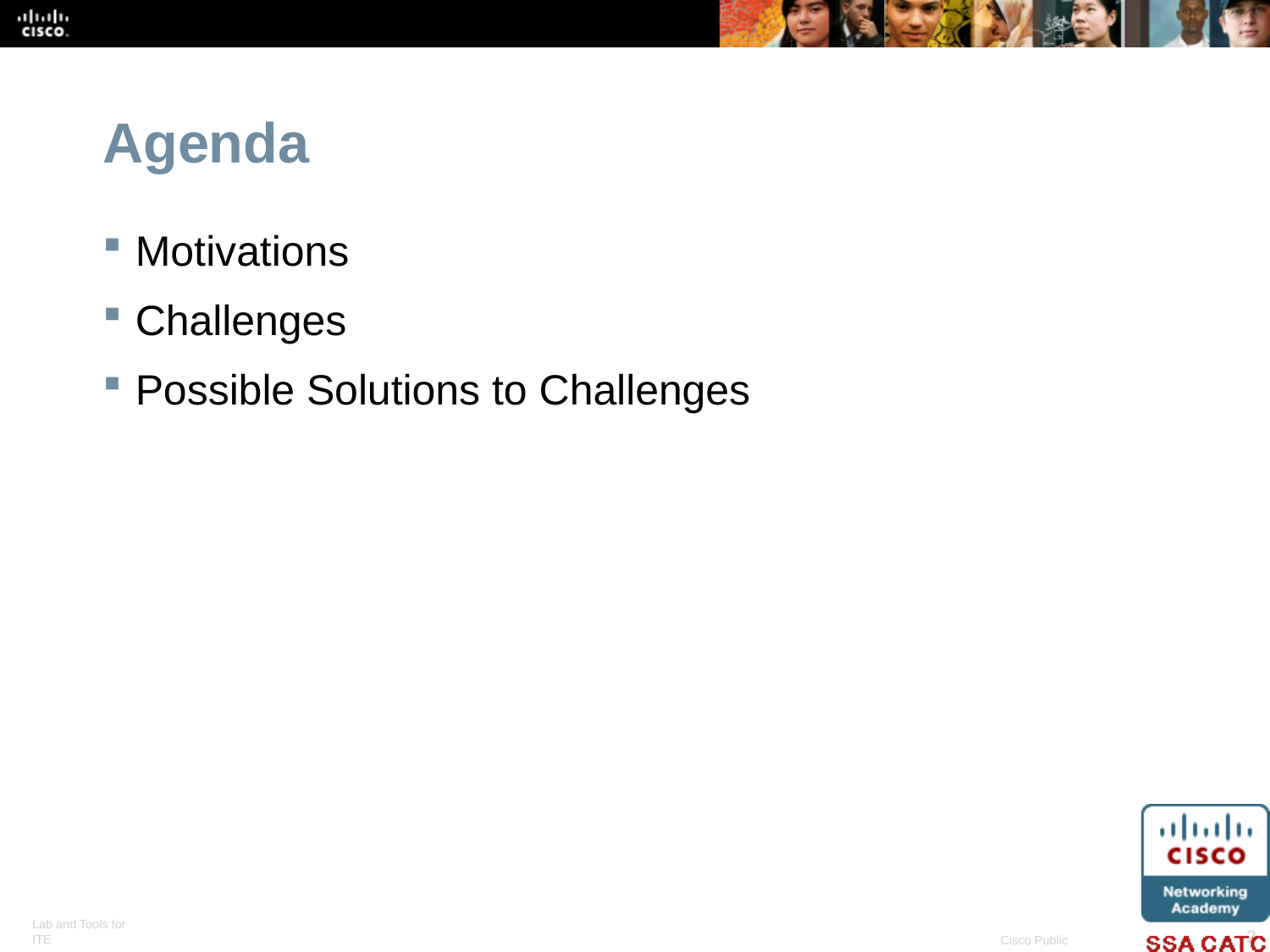

# Agenda
Motivations
Challenges
Possible Solutions to Challenges